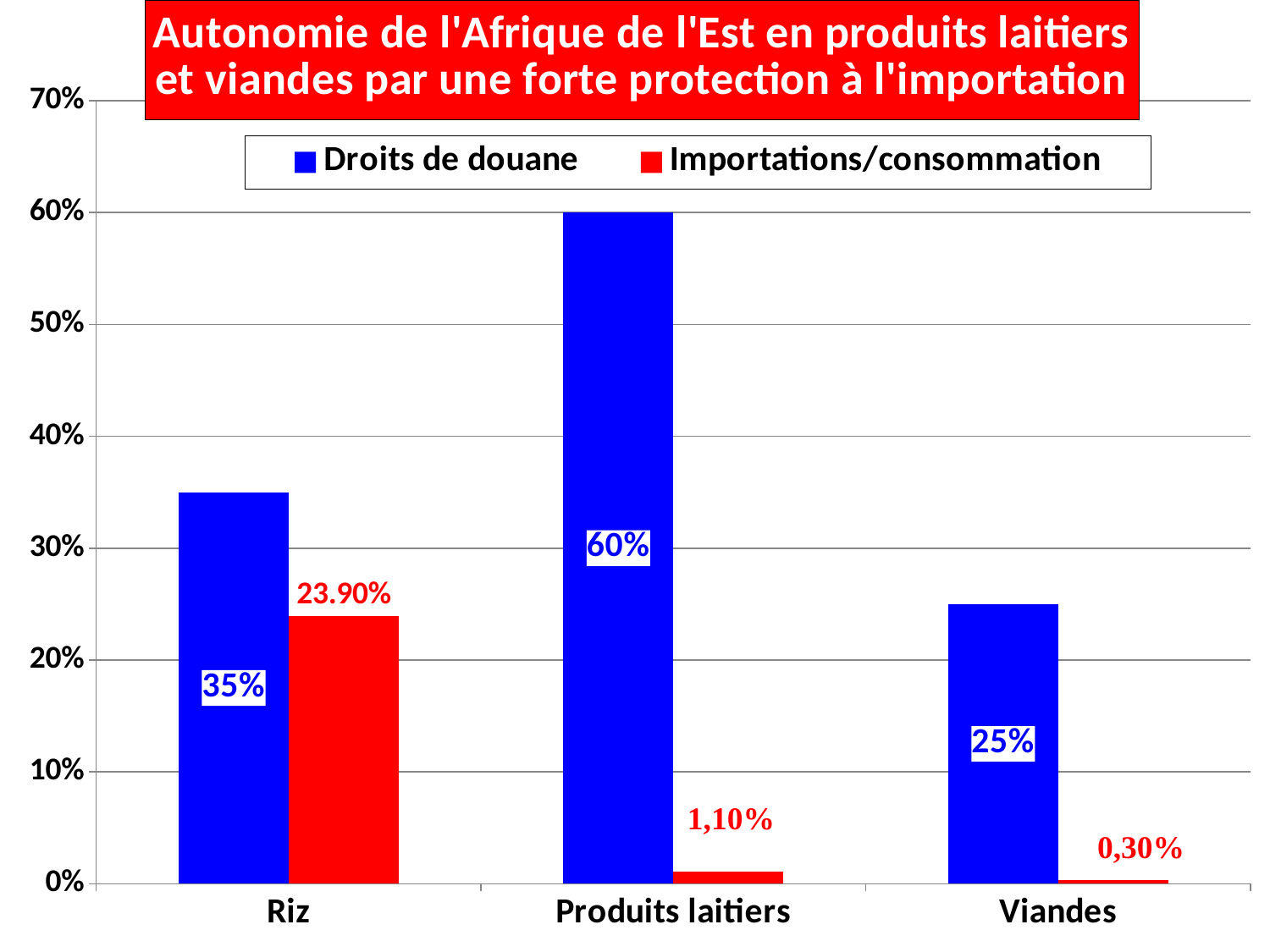

### Chart: Autonomie de l'Afrique de l'Est en produits laitiers et viandes par une forte protection à l'importation

| Category | Droits de douane | Importations/consommation |
|---|---|---|
| Riz | 0.35 | 0.239 |
| Produits laitiers | 0.6 | 0.011 |
| Viandes | 0.25 | 0.003 |